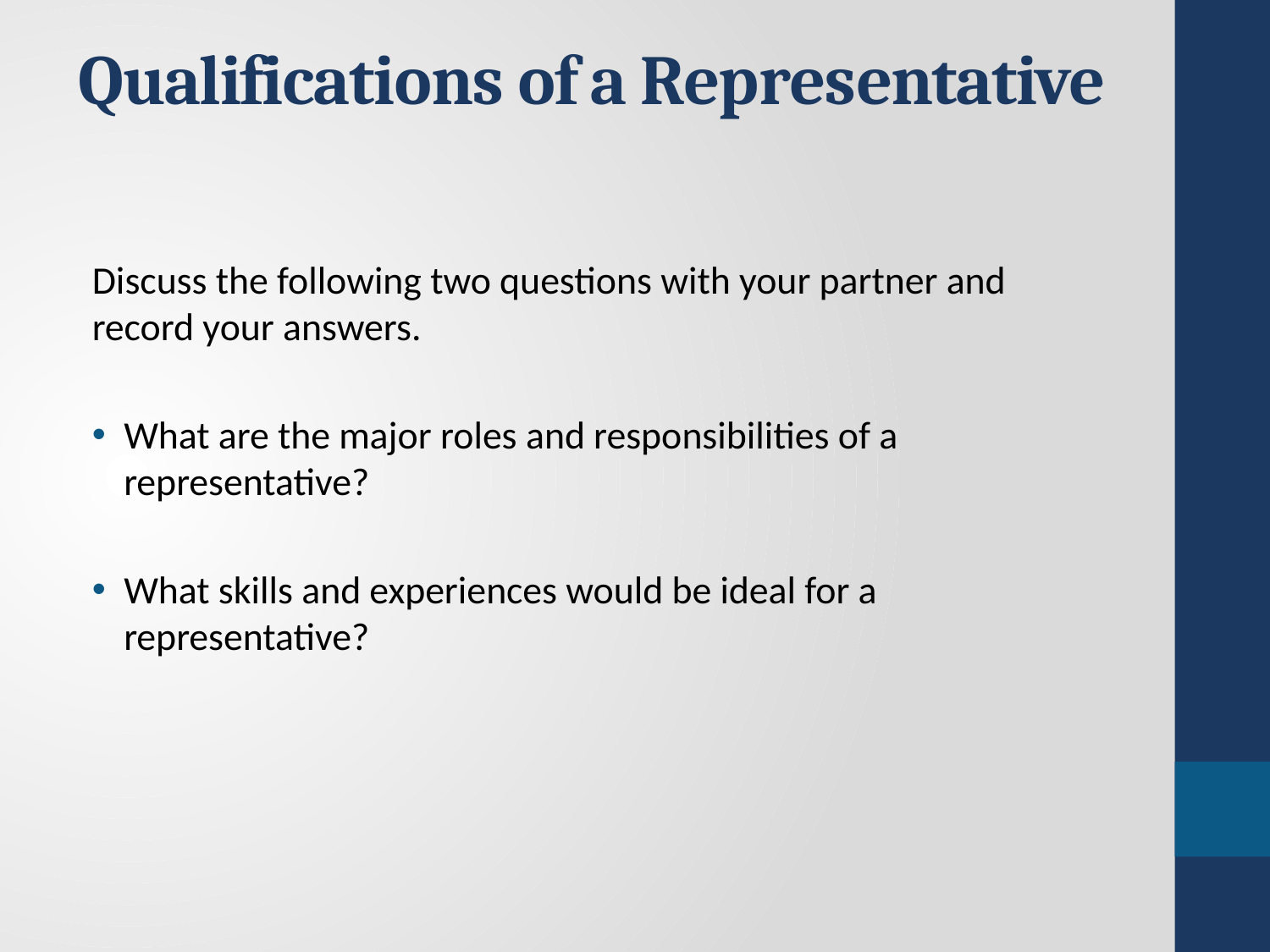

# Qualifications of a Representative
Discuss the following two questions with your partner and record your answers.

What are the major roles and responsibilities of a representative?

What skills and experiences would be ideal for a representative?